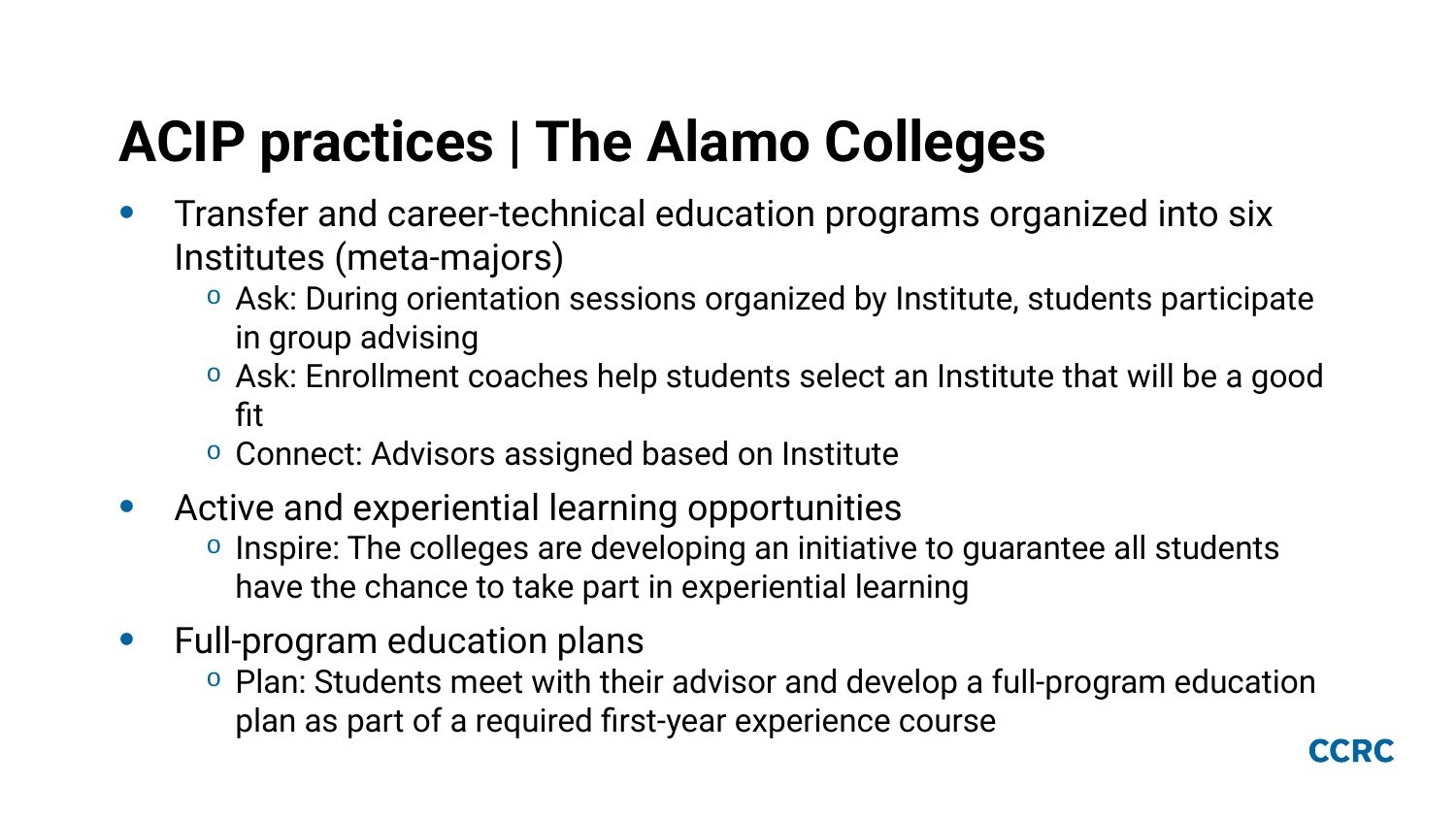

# ACIP practices | The Alamo Colleges
Transfer and career-technical education programs organized into six Institutes (meta-majors)
Ask: During orientation sessions organized by Institute, students participate in group advising
Ask: Enrollment coaches help students select an Institute that will be a good fit
Connect: Advisors assigned based on Institute
Active and experiential learning opportunities
Inspire: The colleges are developing an initiative to guarantee all students have the chance to take part in experiential learning
Full-program education plans
Plan: Students meet with their advisor and develop a full-program education plan as part of a required first-year experience course